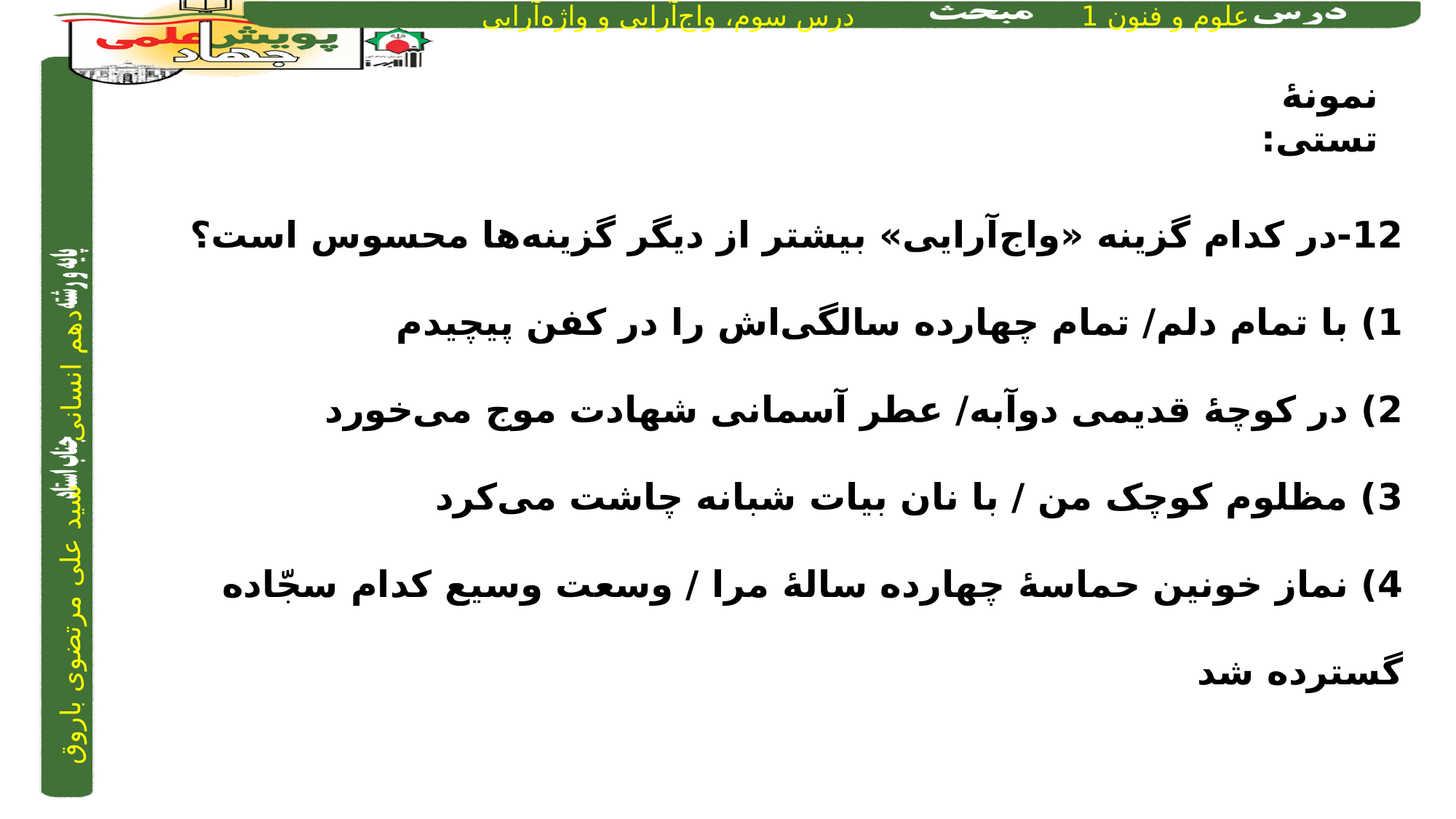

نمونۀ تستی:
12-در کدام گزینه «واج‌آرایی» بیشتر از دیگر گزینه‌ها محسوس است؟
1) با تمام دلم/ تمام چهارده سالگی‌اش را در کفن پیچیدم
2) در کوچۀ قدیمی دوآبه/ عطر آسمانی شهادت موج می‌خورد
3) مظلوم کوچک من / با نان بیات شبانه چاشت می‌کرد
4) نماز خونین حماسۀ چهارده سالۀ مرا / وسعت وسیع کدام سجّاده گسترده شد

4